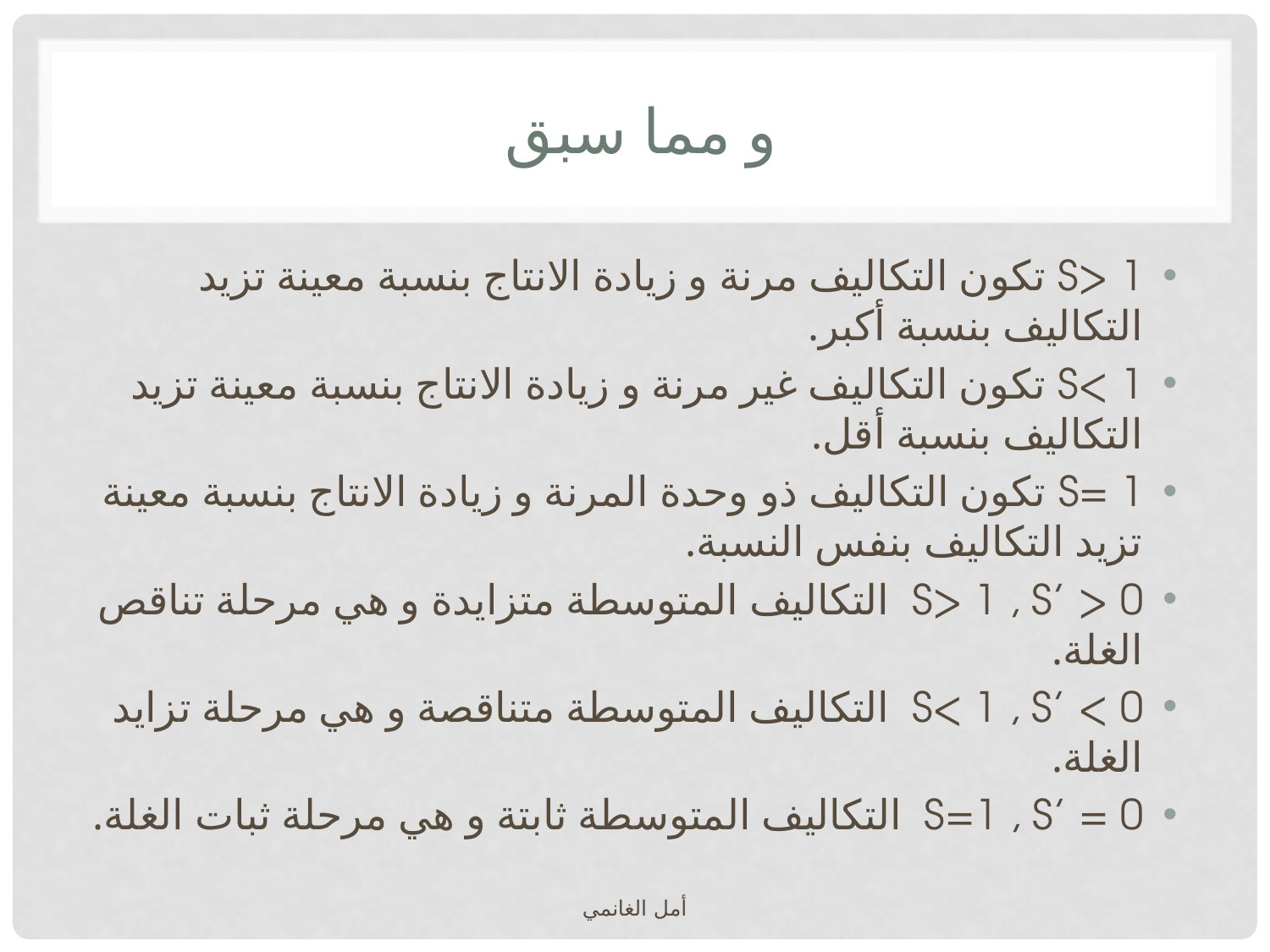

# و مما سبق
S> 1 تكون التكاليف مرنة و زيادة الانتاج بنسبة معينة تزيد التكاليف بنسبة أكبر.
S< 1 تكون التكاليف غير مرنة و زيادة الانتاج بنسبة معينة تزيد التكاليف بنسبة أقل.
S= 1 تكون التكاليف ذو وحدة المرنة و زيادة الانتاج بنسبة معينة تزيد التكاليف بنفس النسبة.
S> 1 , S’ > 0  التكاليف المتوسطة متزايدة و هي مرحلة تناقص الغلة.
S< 1 , S’ < 0  التكاليف المتوسطة متناقصة و هي مرحلة تزايد الغلة.
S=1 , S’ = 0  التكاليف المتوسطة ثابتة و هي مرحلة ثبات الغلة.

أمل الغانمي